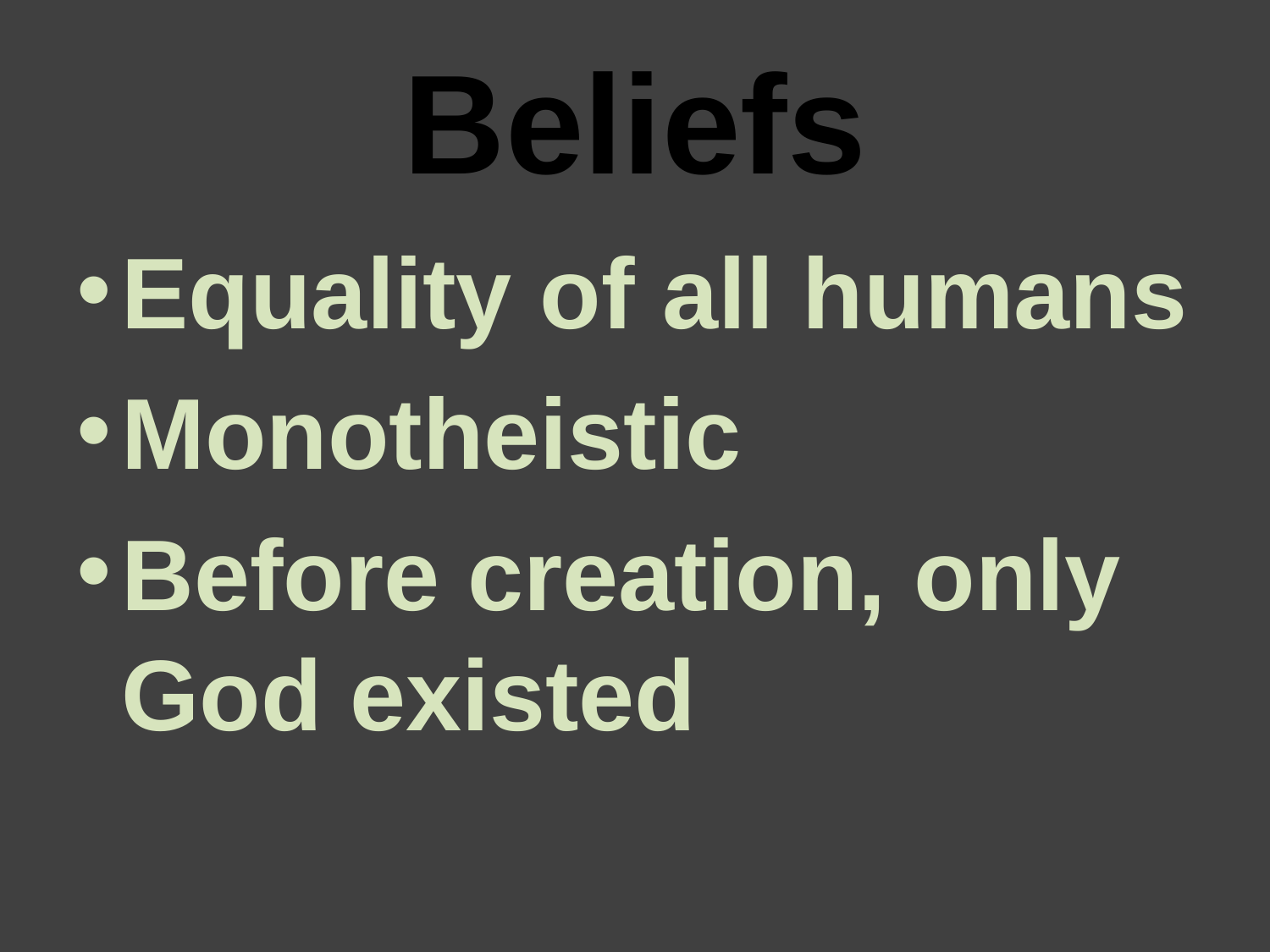

# Beliefs
Equality of all humans
Monotheistic
Before creation, only God existed